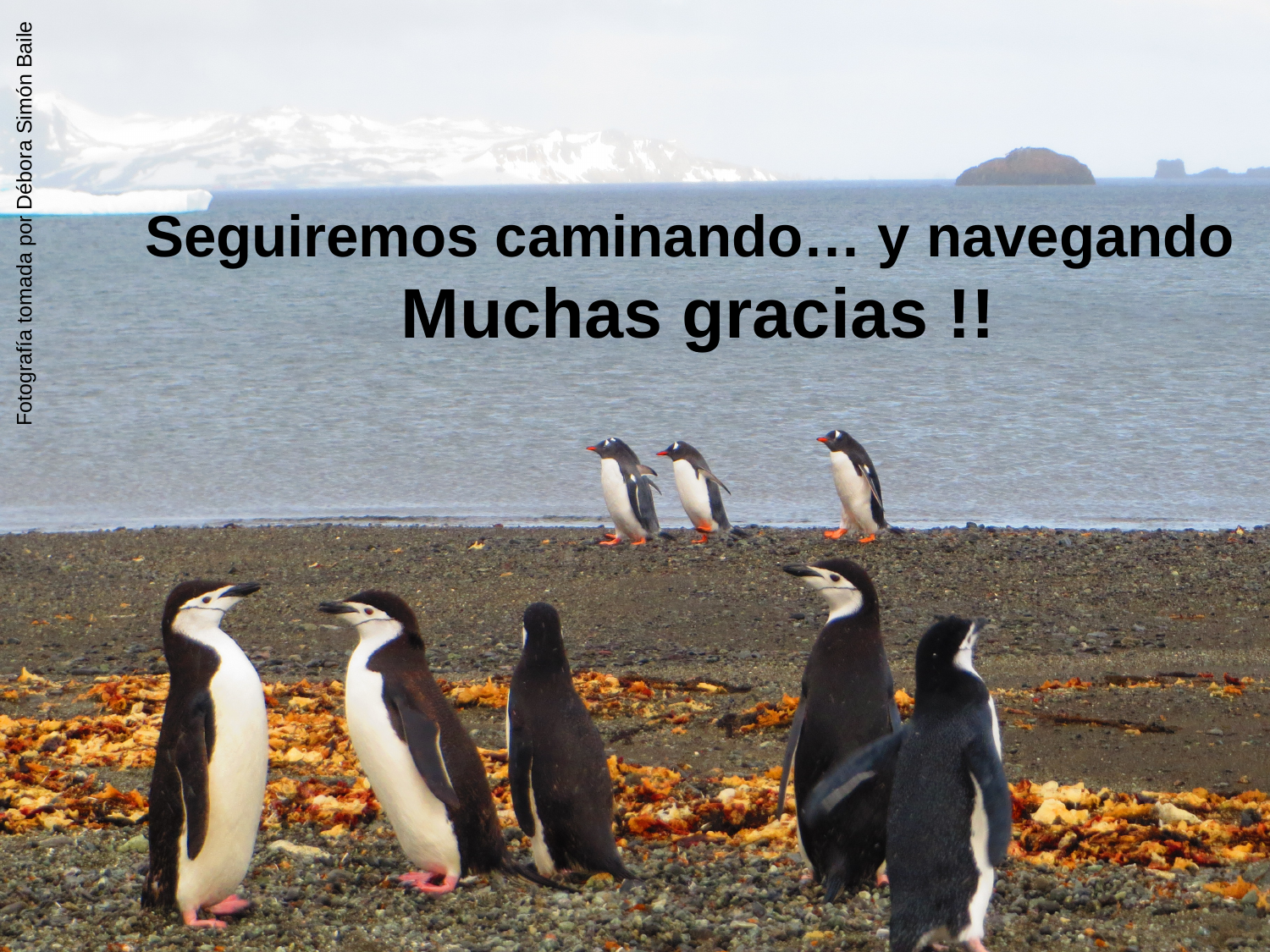

# Seguiremos caminando… y navegando Muchas gracias !!
Fotografía tomada por Débora Simón Baile